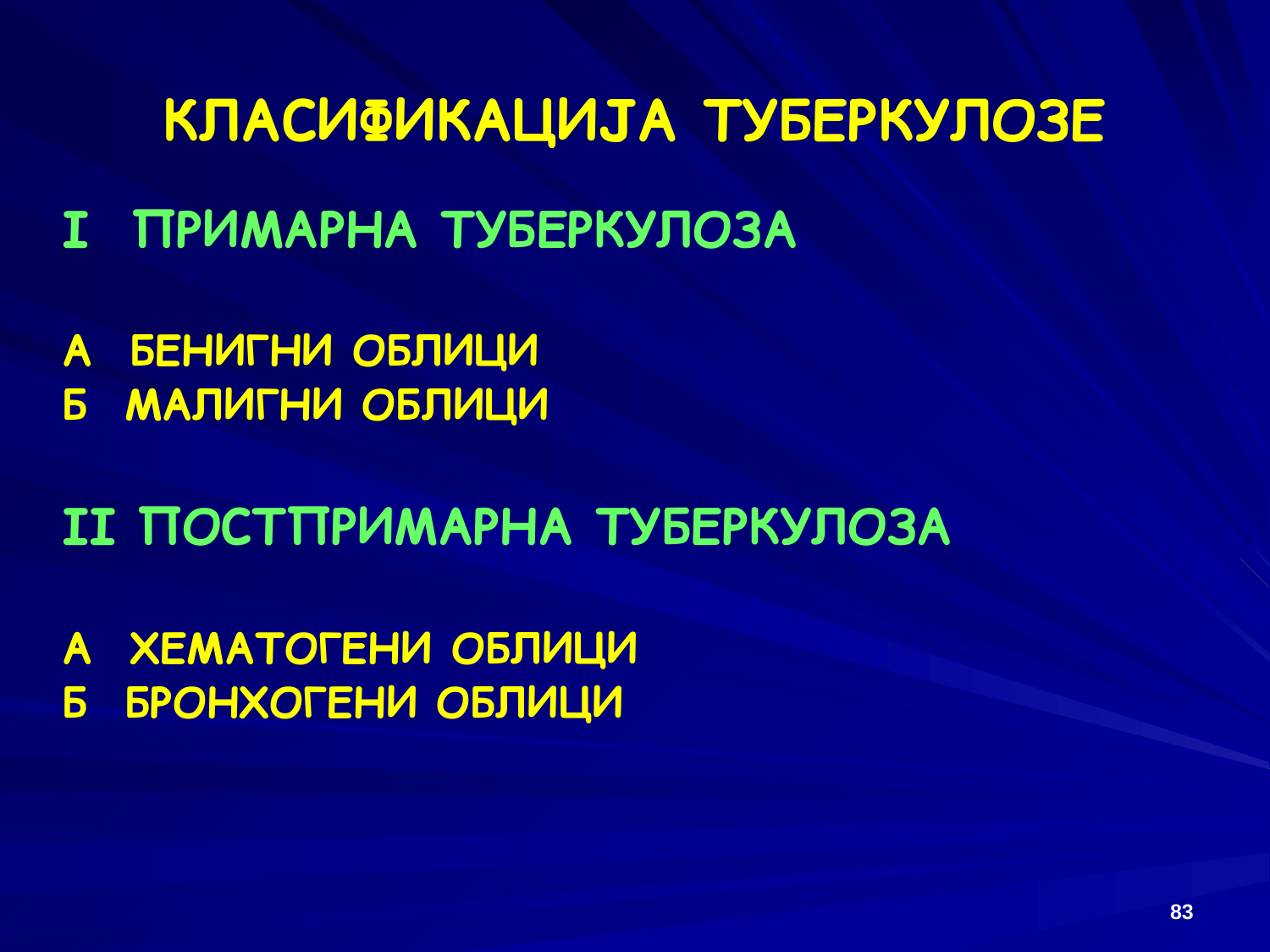

# КЛАСИФИКАЦИЈА ТУБЕРКУЛОЗЕ
I  ПРИМАРНА ТУБЕРКУЛОЗА

А  БЕНИГНИ ОБЛИЦИ
Б  МАЛИГНИ ОБЛИЦИ

II ПОСТПРИМАРНА ТУБЕРКУЛОЗА

А  ХЕМАТОГЕНИ ОБЛИЦИ
Б  БРОНХОГЕНИ ОБЛИЦИ

83